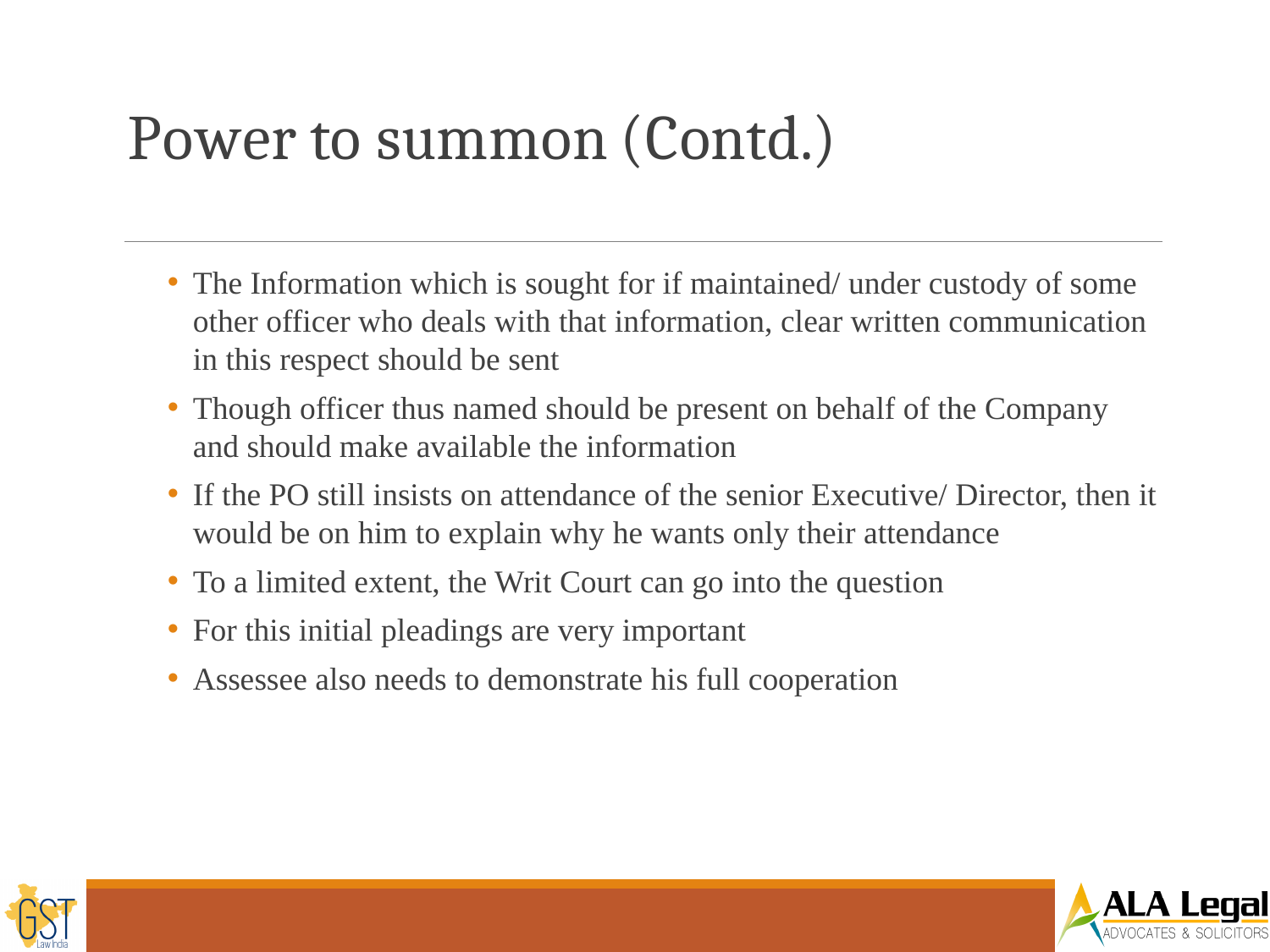

# Power to summon (Contd.)
The Information which is sought for if maintained/ under custody of some other officer who deals with that information, clear written communication in this respect should be sent
Though officer thus named should be present on behalf of the Company and should make available the information
If the PO still insists on attendance of the senior Executive/ Director, then it would be on him to explain why he wants only their attendance
To a limited extent, the Writ Court can go into the question
For this initial pleadings are very important
Assessee also needs to demonstrate his full cooperation